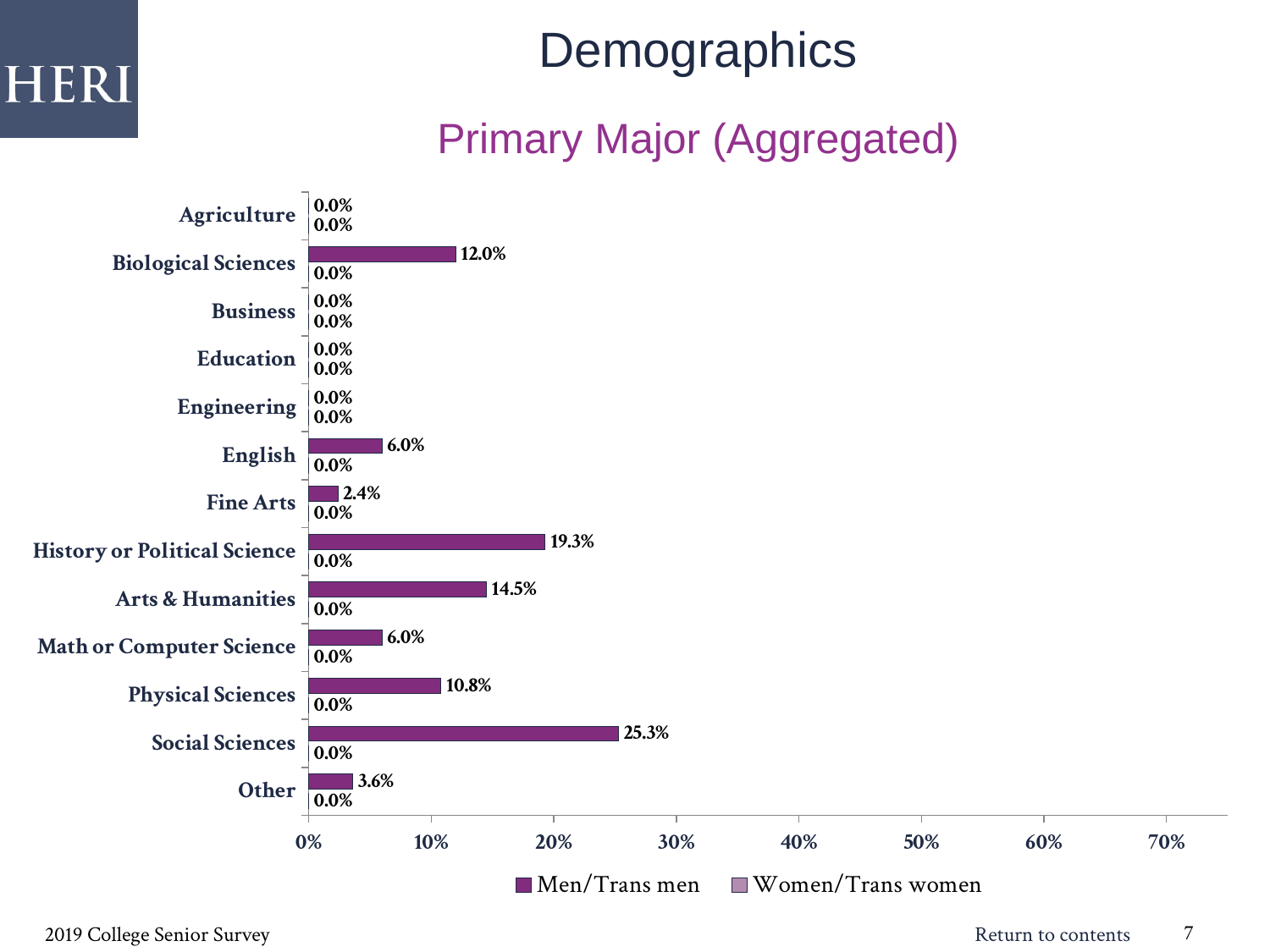

# Demographics Primary Major (Aggregated)

### Chart

| Category | Women/Trans women | Men/Trans men |
|---|---|---|
| Other | 0.0 | 0.036 |
| Social Sciences | 0.0 | 0.253 |
| Physical Sciences | 0.0 | 0.108 |
| Math or Computer Science | 0.0 | 0.06 |
| Arts & Humanities | 0.0 | 0.145 |
| History or Political Science | 0.0 | 0.193 |
| Fine Arts | 0.0 | 0.024 |
| English | 0.0 | 0.06 |
| Engineering | 0.0 | 0.0 |
| Education | 0.0 | 0.0 |
| Business | 0.0 | 0.0 |
| Biological Sciences | 0.0 | 0.12 |
| Agriculture | 0.0 | 0.0 |
2019 College Senior Survey
7